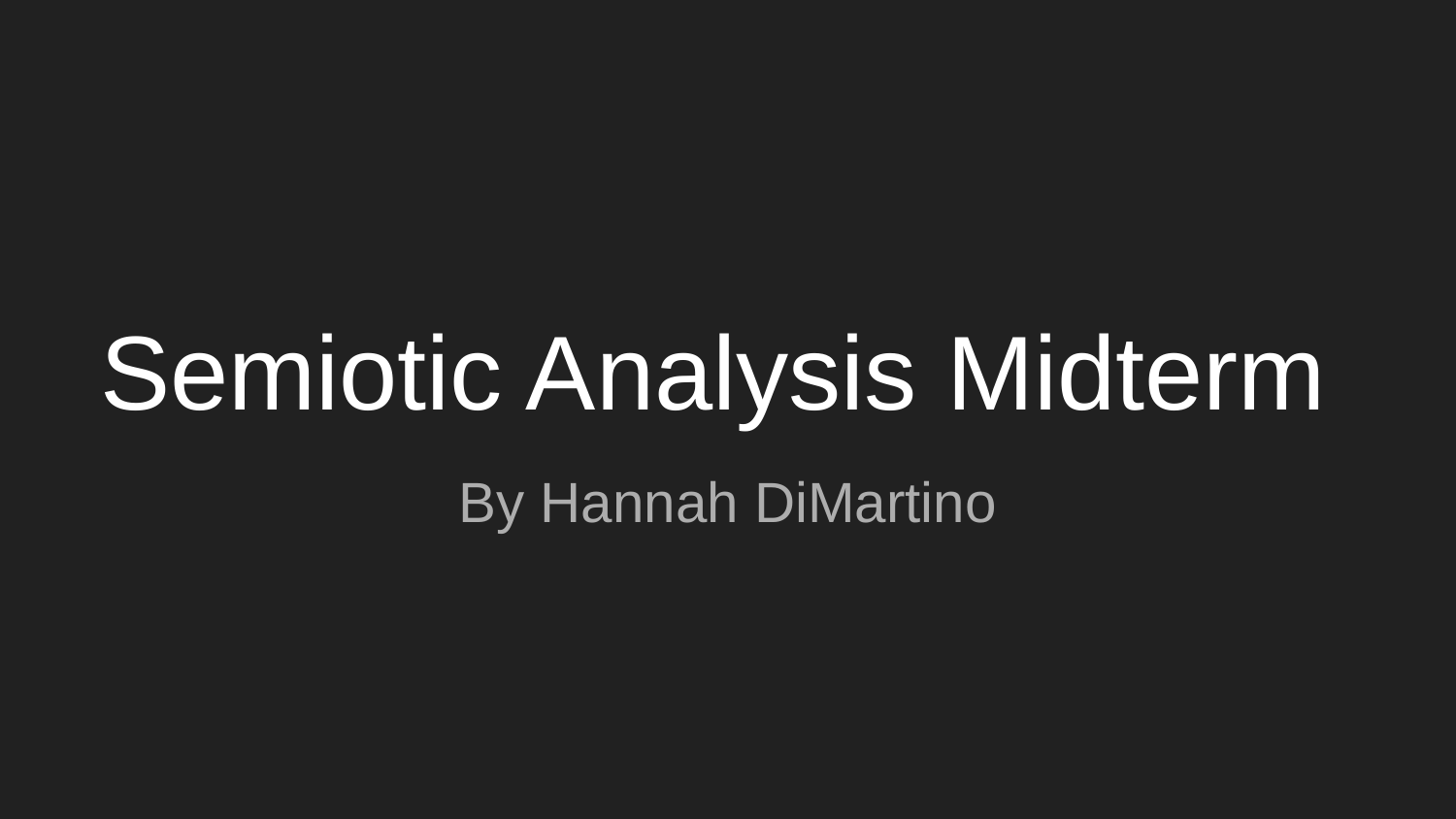

# Semiotic Analysis Midterm
By Hannah DiMartino